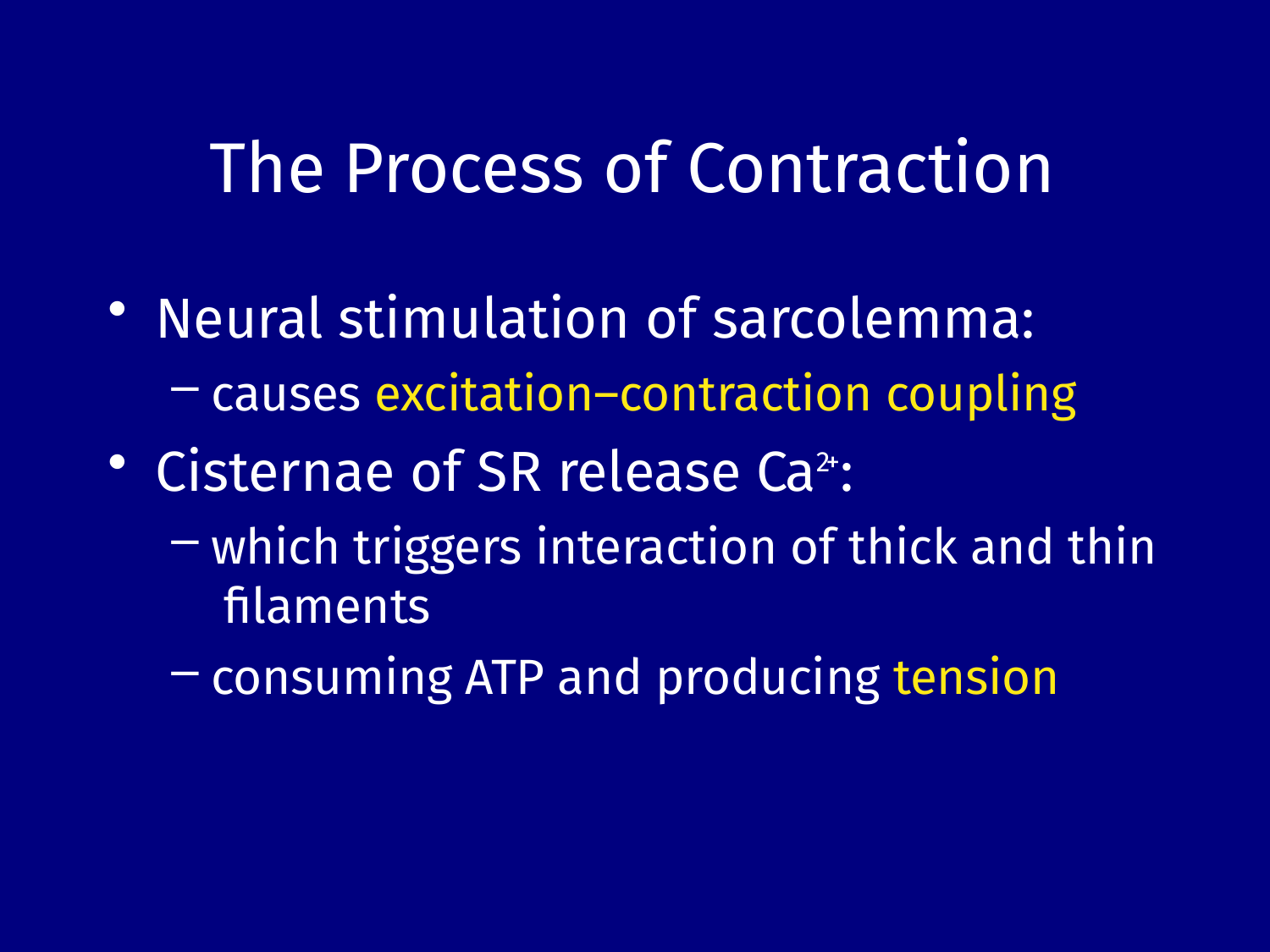

# The Process of Contraction
Neural stimulation of sarcolemma:
causes excitation–contraction coupling
Cisternae of SR release Ca2+:
which triggers interaction of thick and thin  filaments
consuming ATP and producing tension